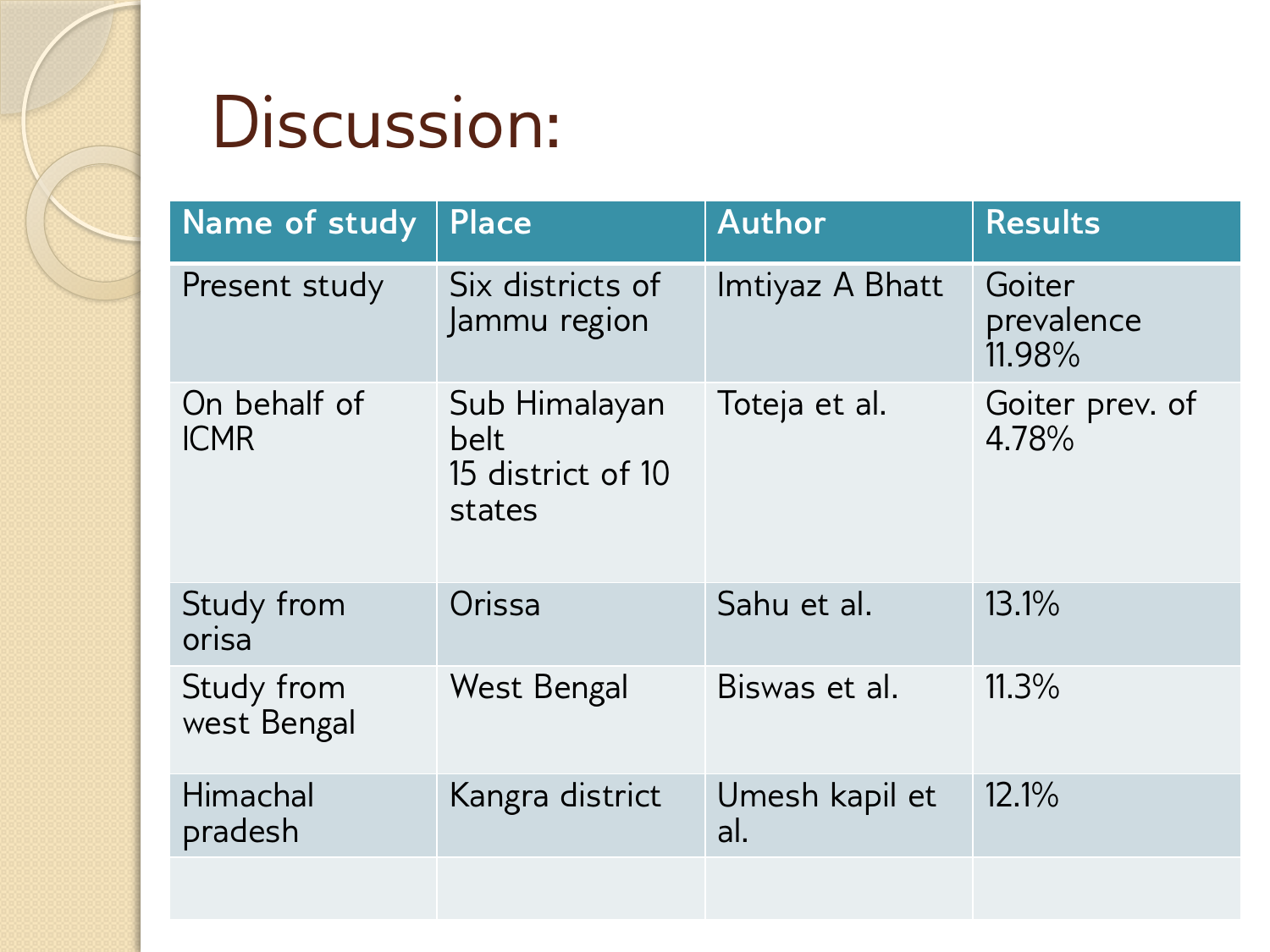

# Discussion:
| Name of study | Place | Author | Results |
| --- | --- | --- | --- |
| Present study | Six districts of Jammu region | Imtiyaz A Bhatt | Goiter prevalence 11.98% |
| On behalf of ICMR | Sub Himalayan belt 15 district of 10 states | Toteja et al. | Goiter prev. of 4.78% |
| Study from orisa | Orissa | Sahu et al. | 13.1% |
| Study from west Bengal | West Bengal | Biswas et al. | 11.3% |
| Himachal pradesh | Kangra district | Umesh kapil et al. | 12.1% |
|  |  |  |  |